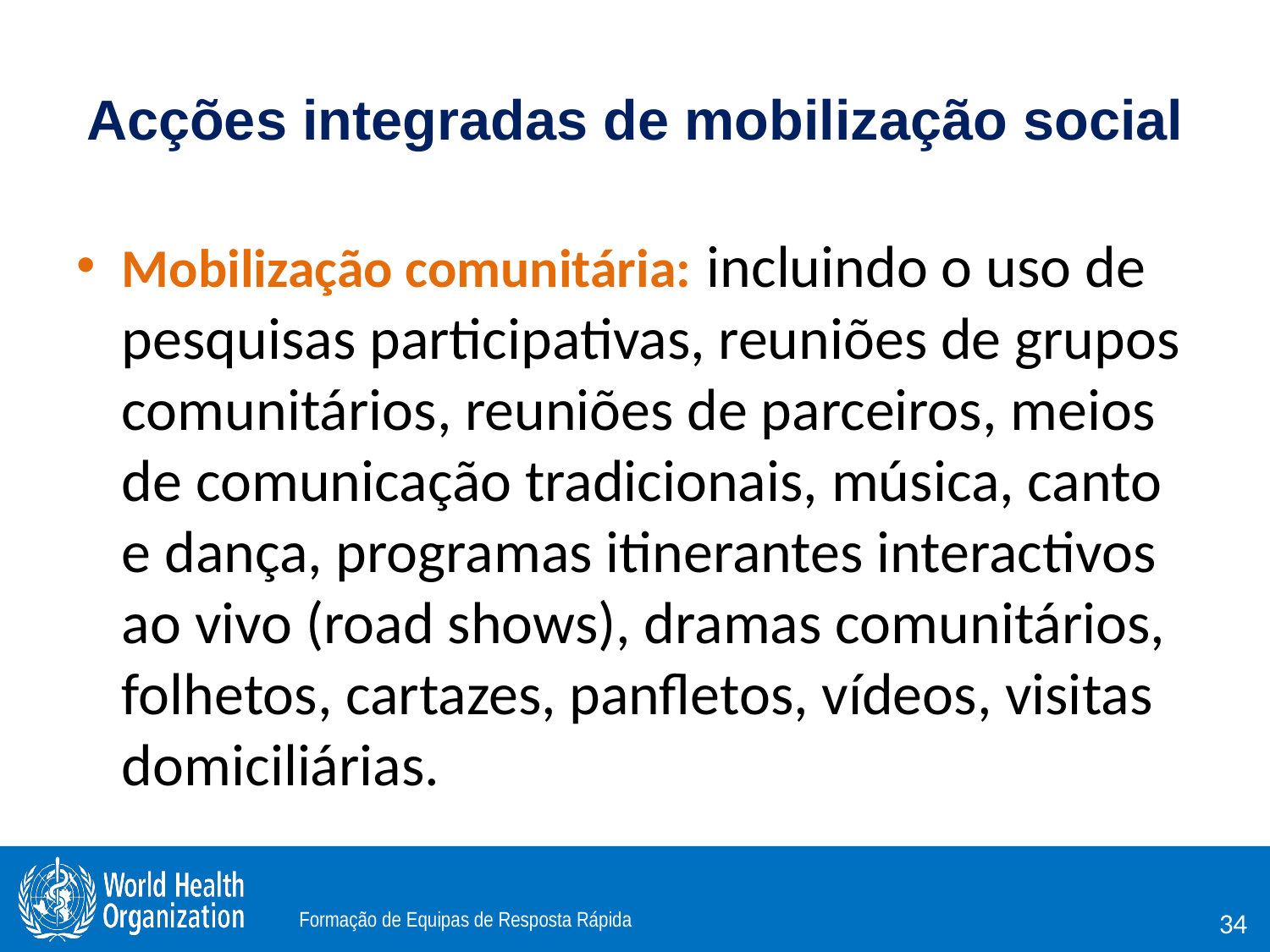

# Acções integradas de mobilização social
Mobilização comunitária: incluindo o uso de pesquisas participativas, reuniões de grupos comunitários, reuniões de parceiros, meios de comunicação tradicionais, música, canto e dança, programas itinerantes interactivos ao vivo (road shows), dramas comunitários, folhetos, cartazes, panfletos, vídeos, visitas domiciliárias.